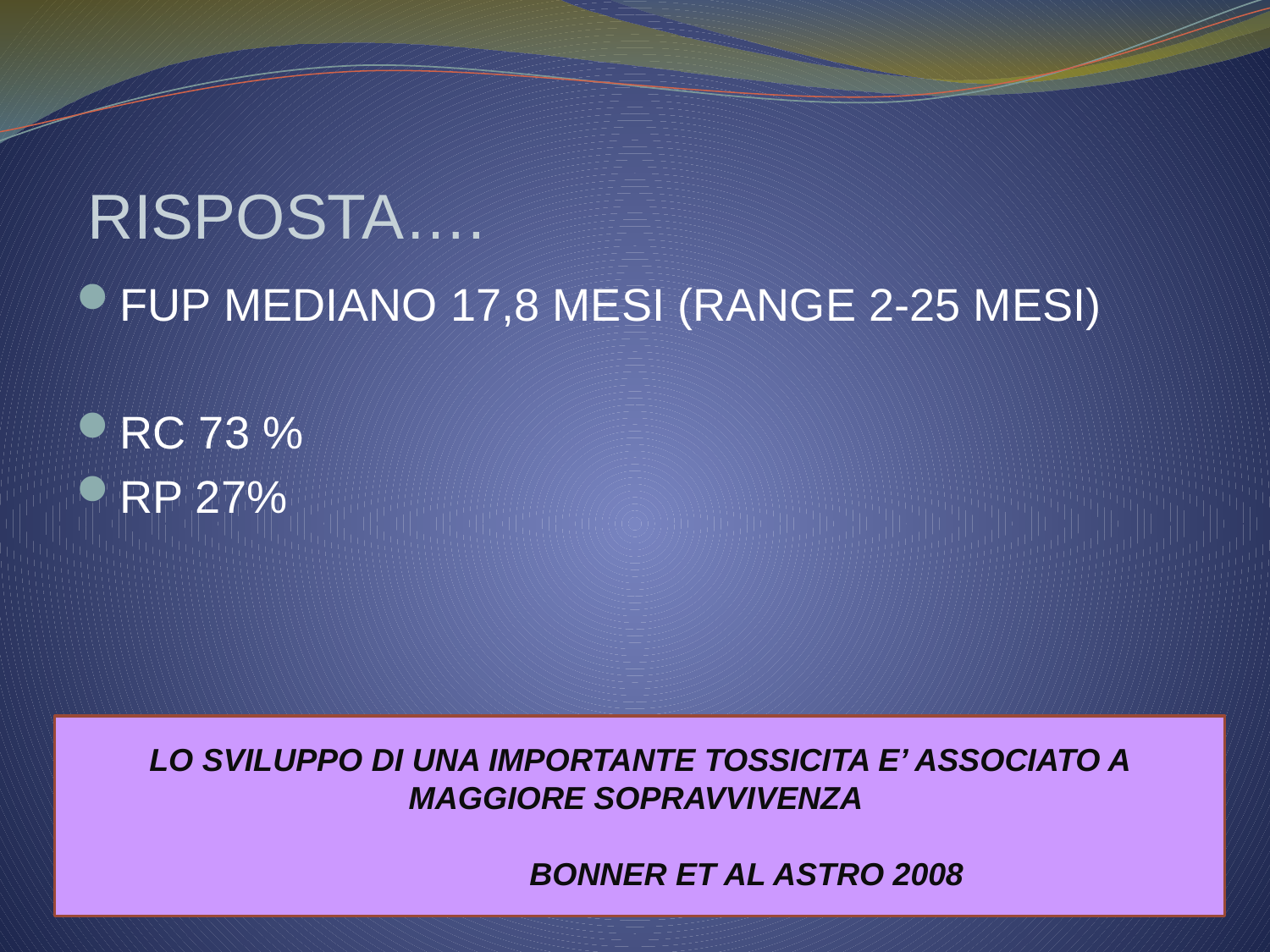

# RISPOSTA….
FUP MEDIANO 17,8 MESI (RANGE 2-25 MESI)

RC 73 %
RP 27%
LO SVILUPPO DI UNA IMPORTANTE TOSSICITA E’ ASSOCIATO A MAGGIORE SOPRAVVIVENZA

                        BONNER ET AL ASTRO 2008